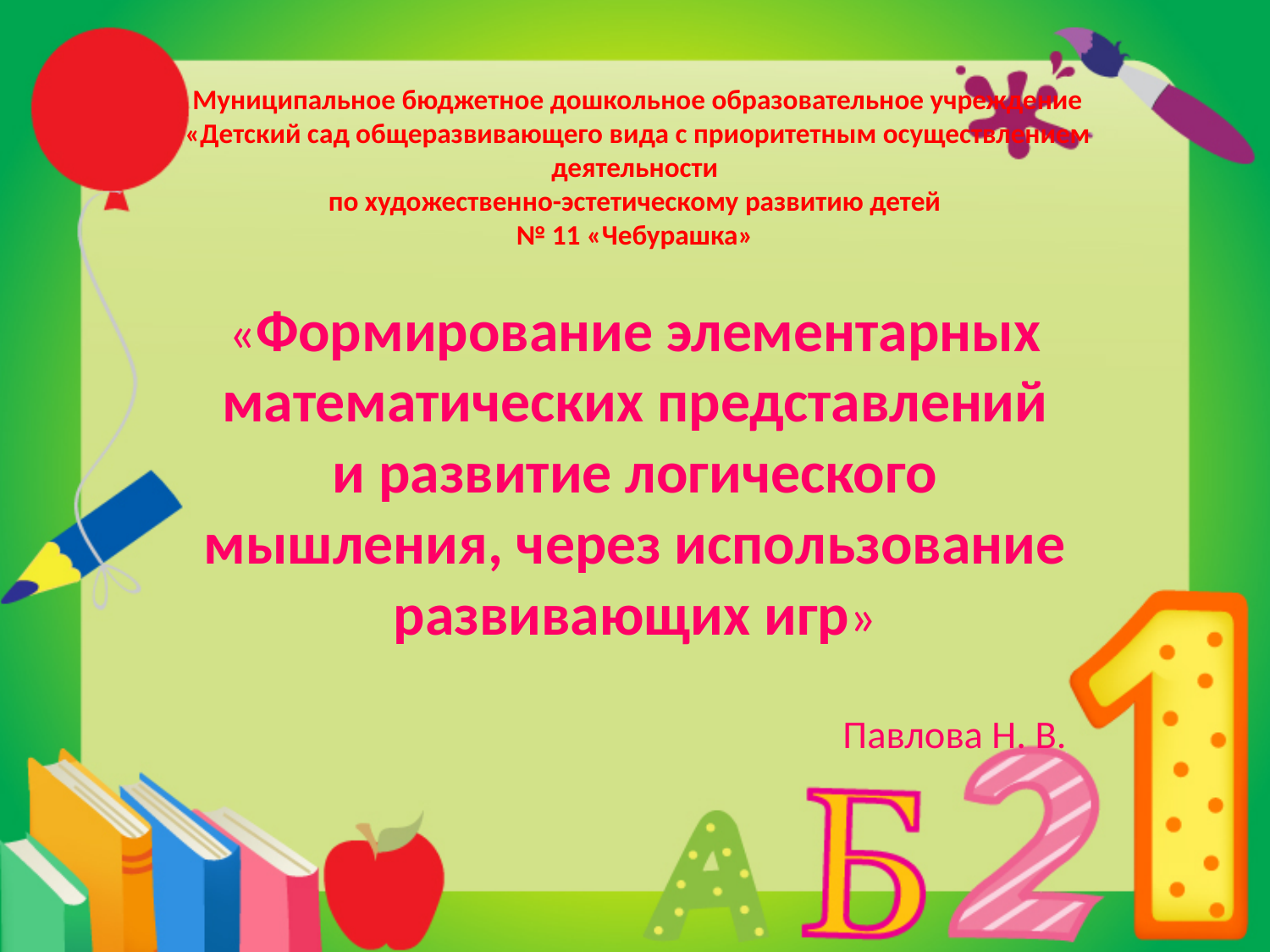

# Муниципальное бюджетное дошкольное образовательное учреждение «Детский сад общеразвивающего вида с приоритетным осуществлением деятельности по художественно-эстетическому развитию детей № 11 «Чебурашка»
«Формирование элементарных математических представлений и развитие логического мышления, через использование развивающих игр»

Павлова Н. В.